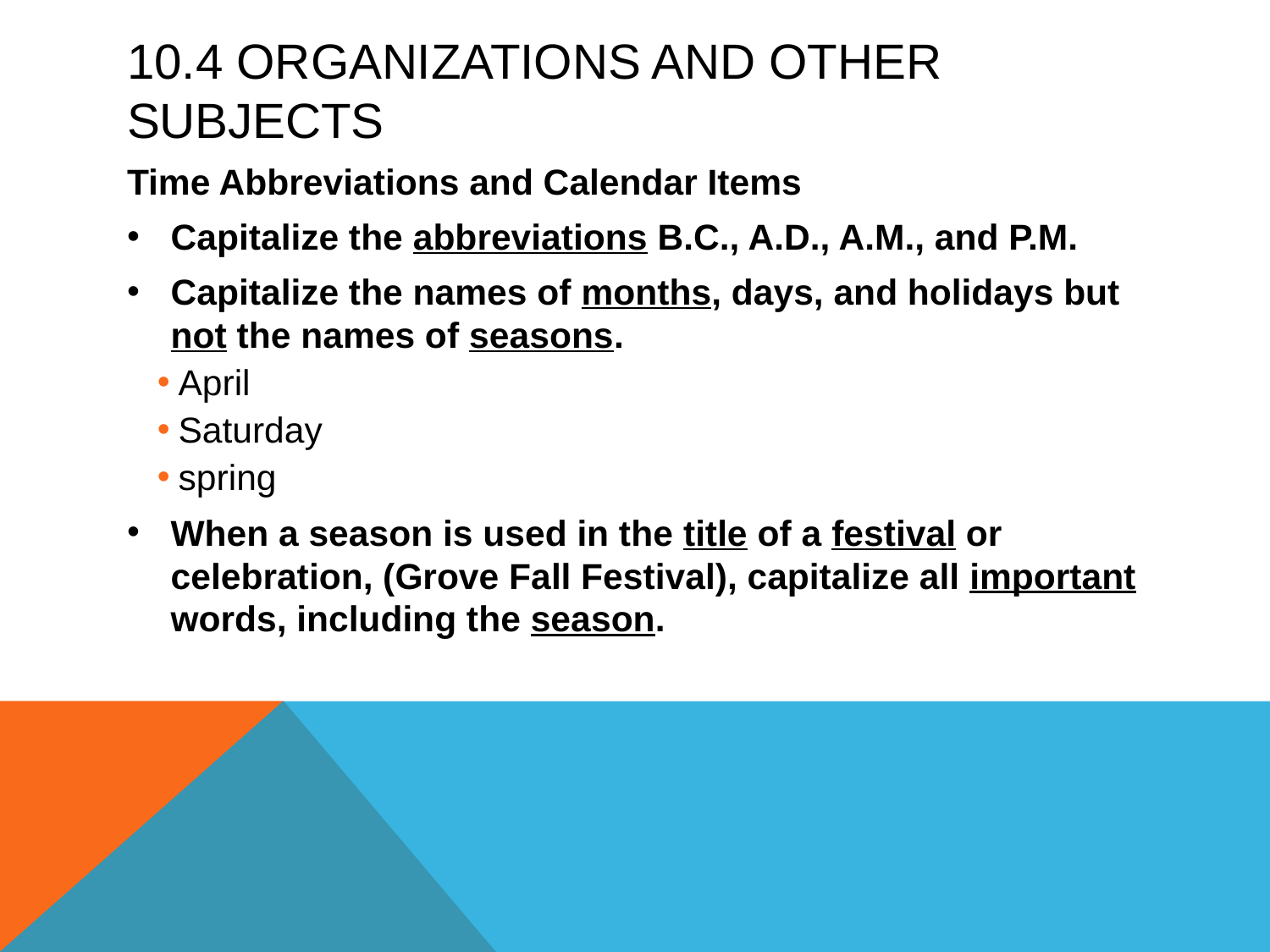

# 10.4 Organizations and Other Subjects
Time Abbreviations and Calendar Items
Capitalize the abbreviations B.C., A.D., A.M., and P.M.
Capitalize the names of months, days, and holidays but not the names of seasons.
April
Saturday
spring
When a season is used in the title of a festival or celebration, (Grove Fall Festival), capitalize all important words, including the season.